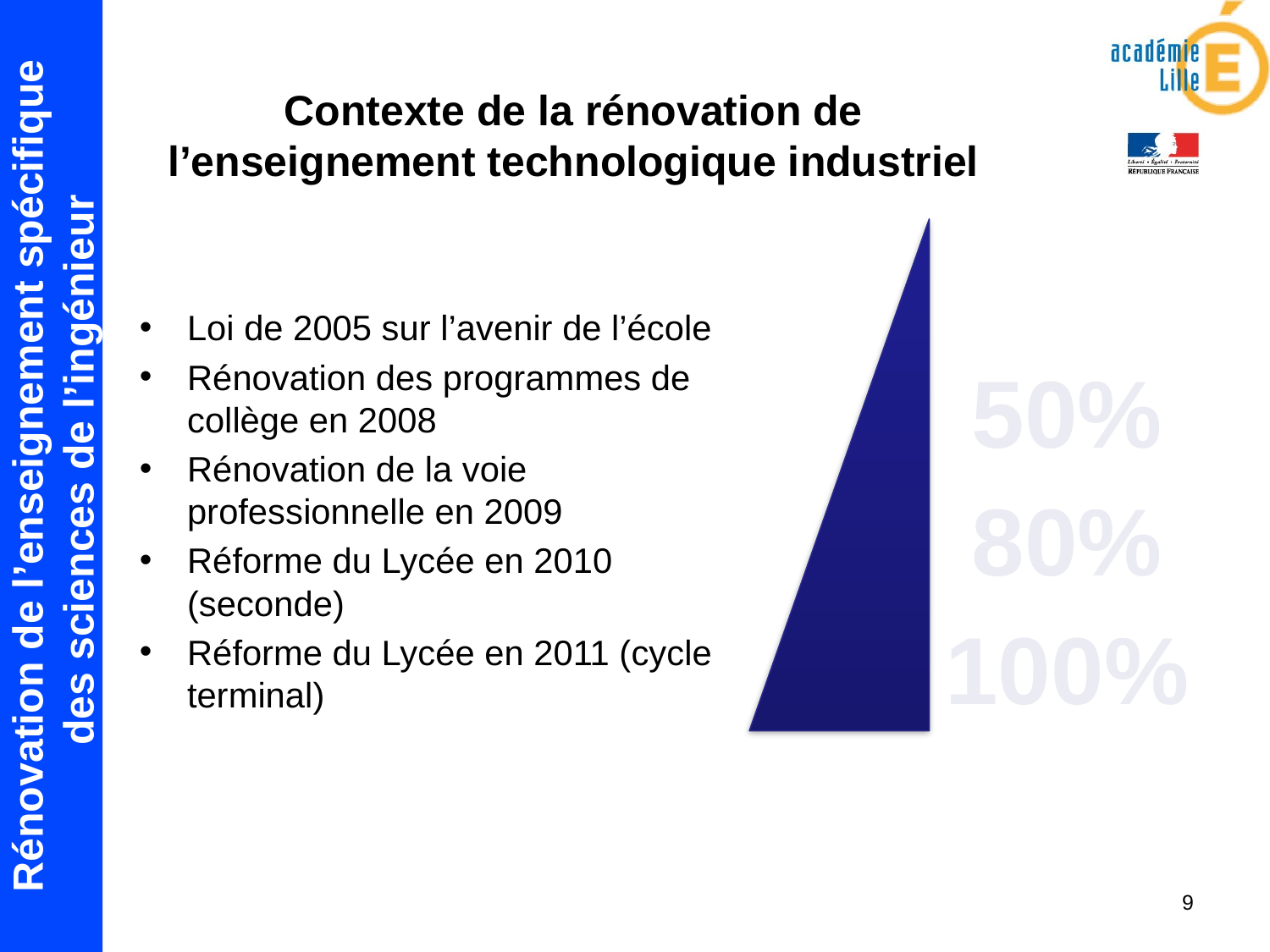

Contexte de la rénovation de l’enseignement technologique industriel

Loi de 2005 sur l’avenir de l’école
Rénovation des programmes de collège en 2008
Rénovation de la voie professionnelle en 2009
Réforme du Lycée en 2010 (seconde)
Réforme du Lycée en 2011 (cycle terminal)

50%
80%
100%
9